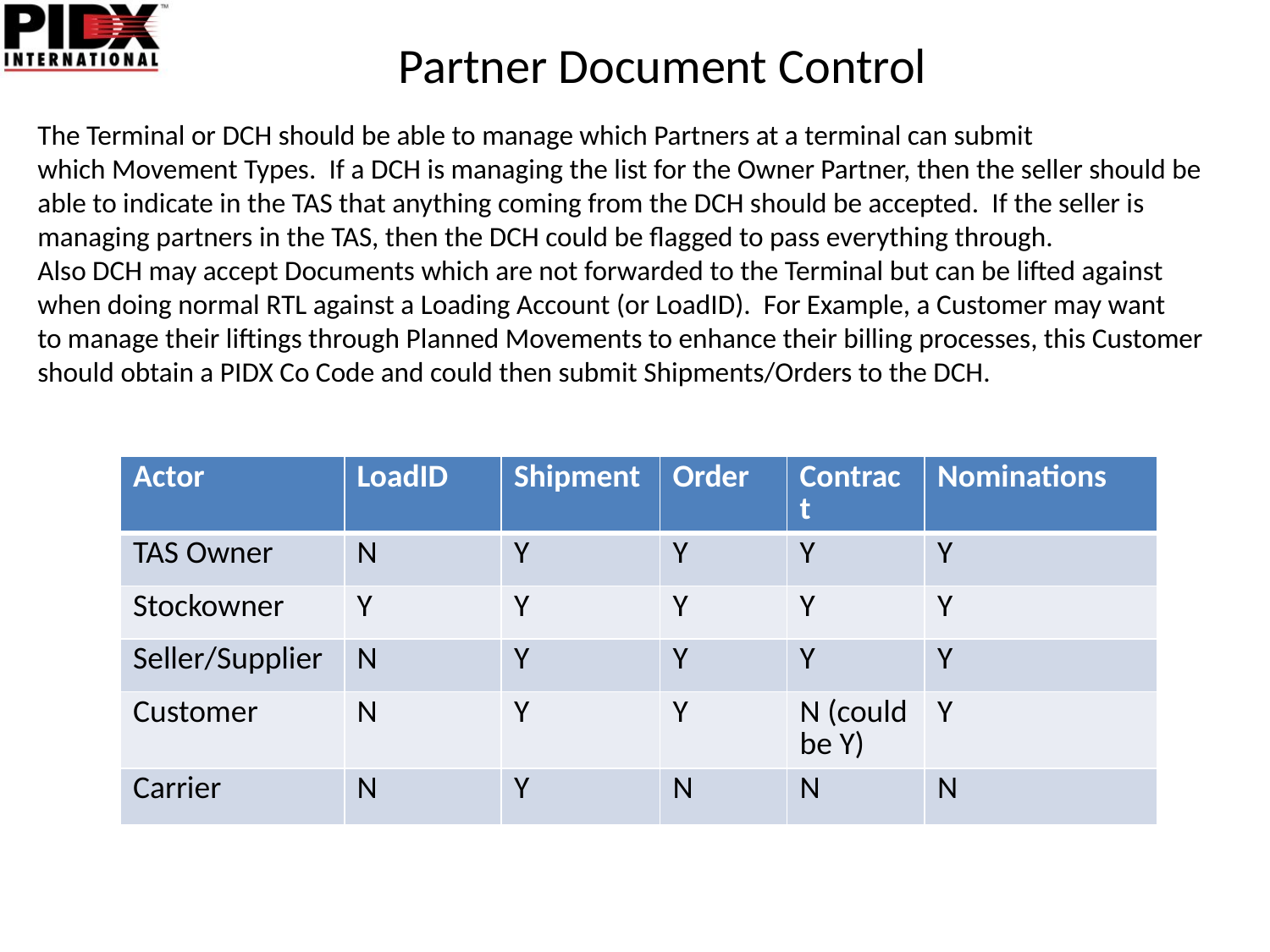

# Partner Document Control
The Terminal or DCH should be able to manage which Partners at a terminal can submit
which Movement Types.  If a DCH is managing the list for the Owner Partner, then the seller should be
able to indicate in the TAS that anything coming from the DCH should be accepted.  If the seller is
managing partners in the TAS, then the DCH could be flagged to pass everything through.
Also DCH may accept Documents which are not forwarded to the Terminal but can be lifted against
when doing normal RTL against a Loading Account (or LoadID).  For Example, a Customer may want
to manage their liftings through Planned Movements to enhance their billing processes, this Customer
should obtain a PIDX Co Code and could then submit Shipments/Orders to the DCH.
| Actor | LoadID | Shipment | Order | Contract | Nominations |
| --- | --- | --- | --- | --- | --- |
| TAS Owner | N | Y | Y | Y | Y |
| Stockowner | Y | Y | Y | Y | Y |
| Seller/Supplier | N | Y | Y | Y | Y |
| Customer | N | Y | Y | N (could be Y) | Y |
| Carrier | N | Y | N | N | N |